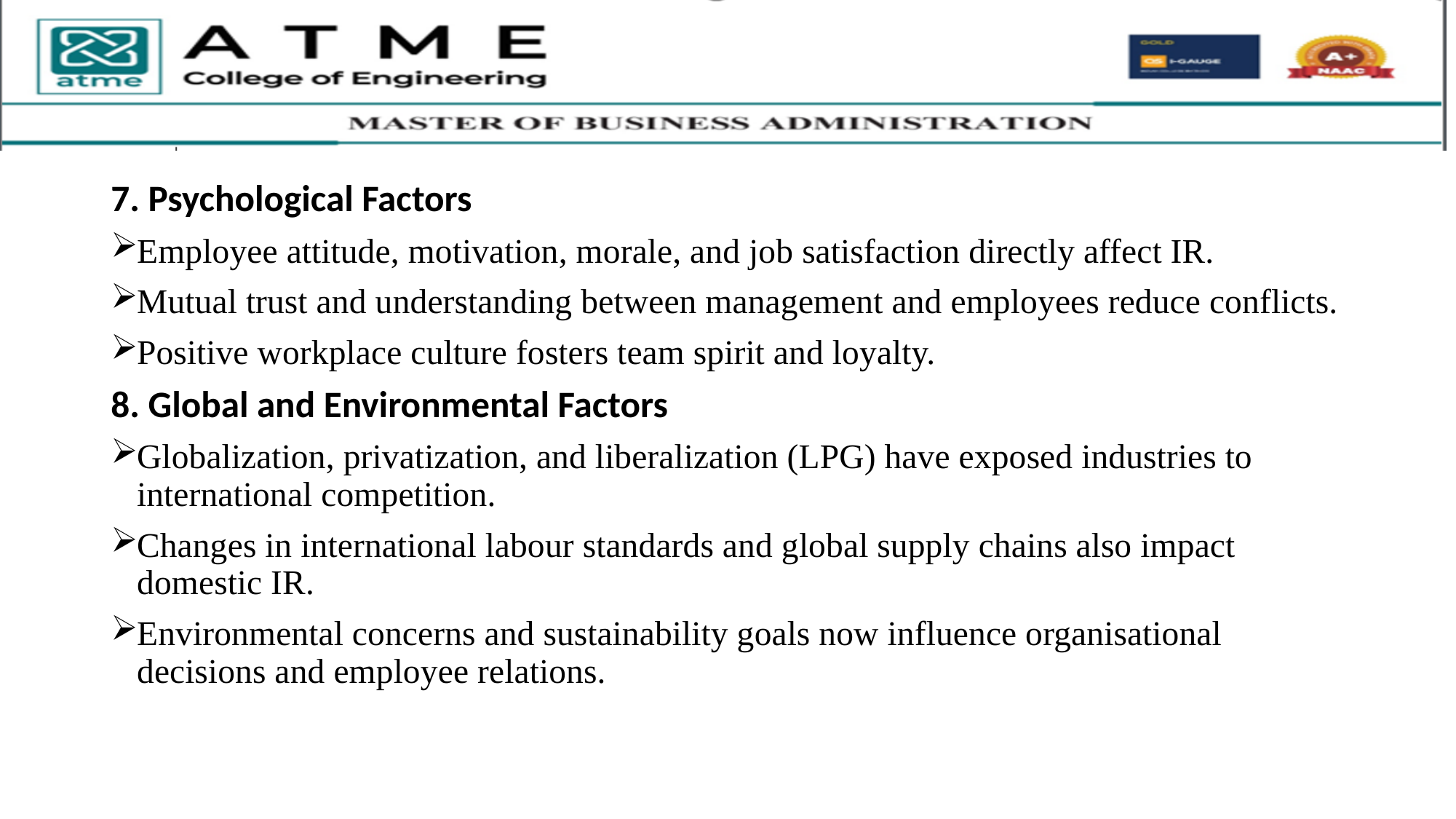

7. Psychological Factors
Employee attitude, motivation, morale, and job satisfaction directly affect IR.
Mutual trust and understanding between management and employees reduce conflicts.
Positive workplace culture fosters team spirit and loyalty.
8. Global and Environmental Factors
Globalization, privatization, and liberalization (LPG) have exposed industries to international competition.
Changes in international labour standards and global supply chains also impact domestic IR.
Environmental concerns and sustainability goals now influence organisational decisions and employee relations.